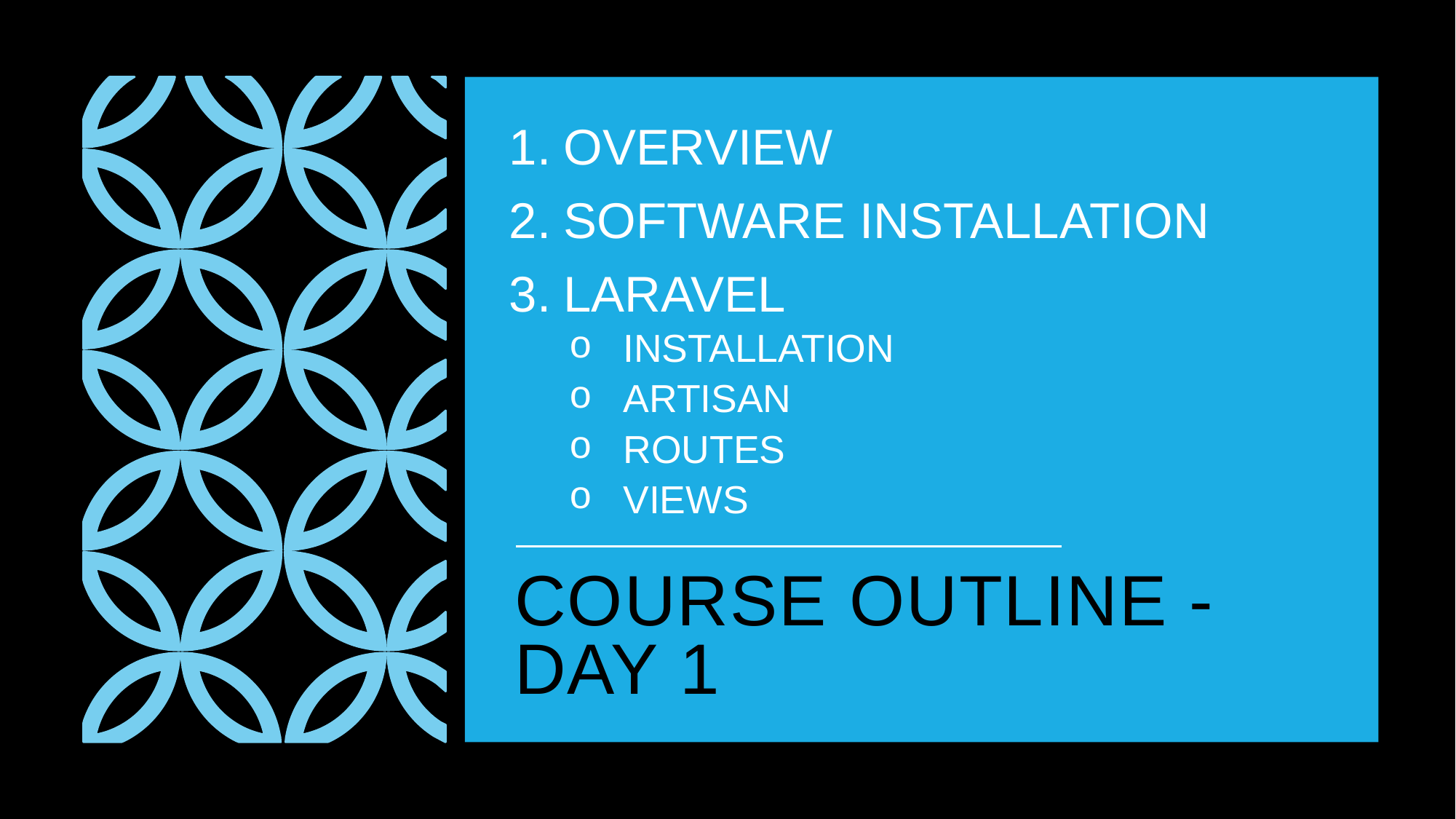

OVERVIEW
SOFTWARE INSTALLATION
LARAVEL
INSTALLATION
ARTISAN
ROUTES
VIEWS

# COURSE OUTLINE - DAY 1